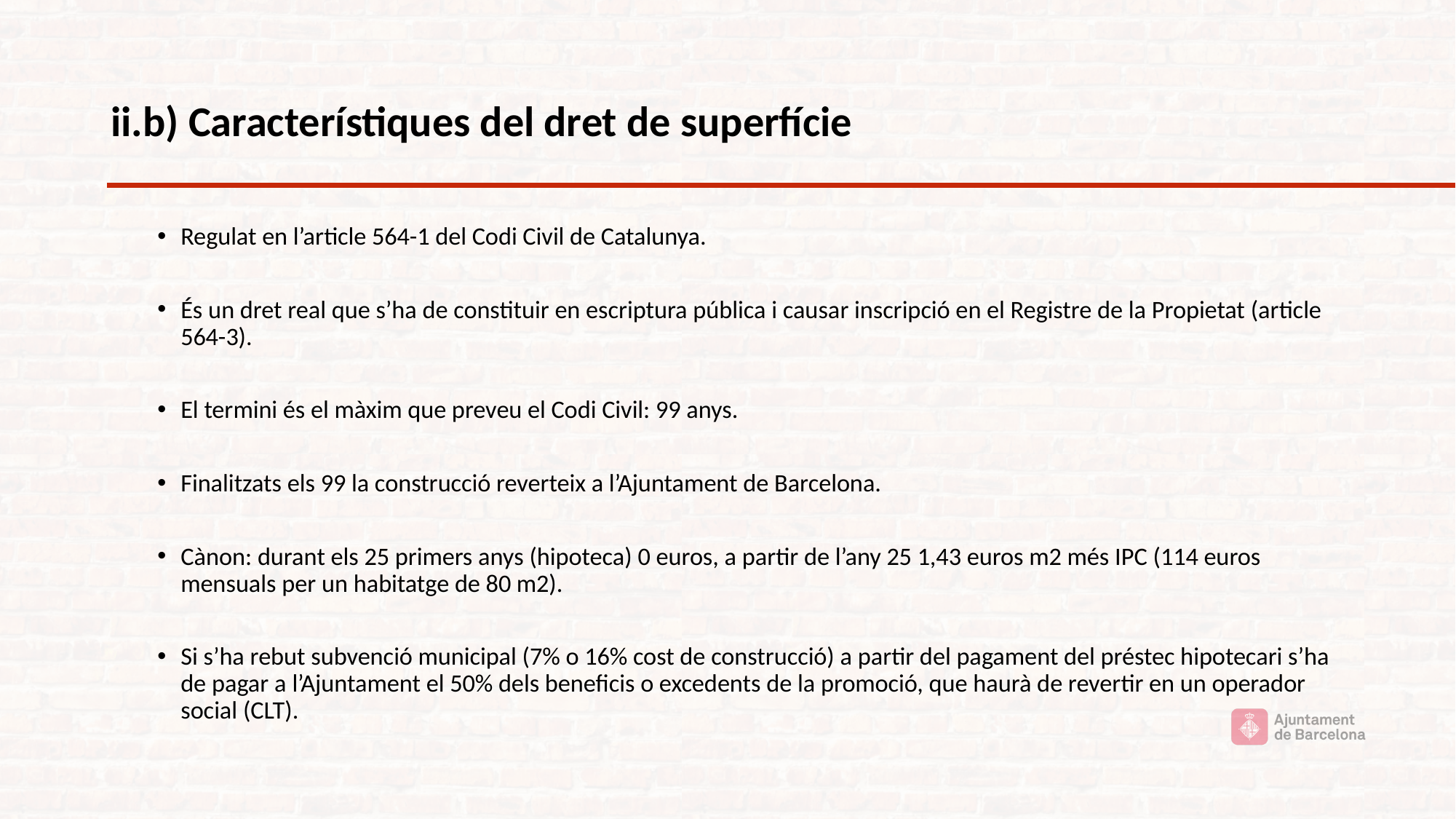

# ii.b) Característiques del dret de superfície
Regulat en l’article 564-1 del Codi Civil de Catalunya.

És un dret real que s’ha de constituir en escriptura pública i causar inscripció en el Registre de la Propietat (article 564-3).

El termini és el màxim que preveu el Codi Civil: 99 anys.

Finalitzats els 99 la construcció reverteix a l’Ajuntament de Barcelona.

Cànon: durant els 25 primers anys (hipoteca) 0 euros, a partir de l’any 25 1,43 euros m2 més IPC (114 euros mensuals per un habitatge de 80 m2).

Si s’ha rebut subvenció municipal (7% o 16% cost de construcció) a partir del pagament del préstec hipotecari s’ha de pagar a l’Ajuntament el 50% dels beneficis o excedents de la promoció, que haurà de revertir en un operador social (CLT).